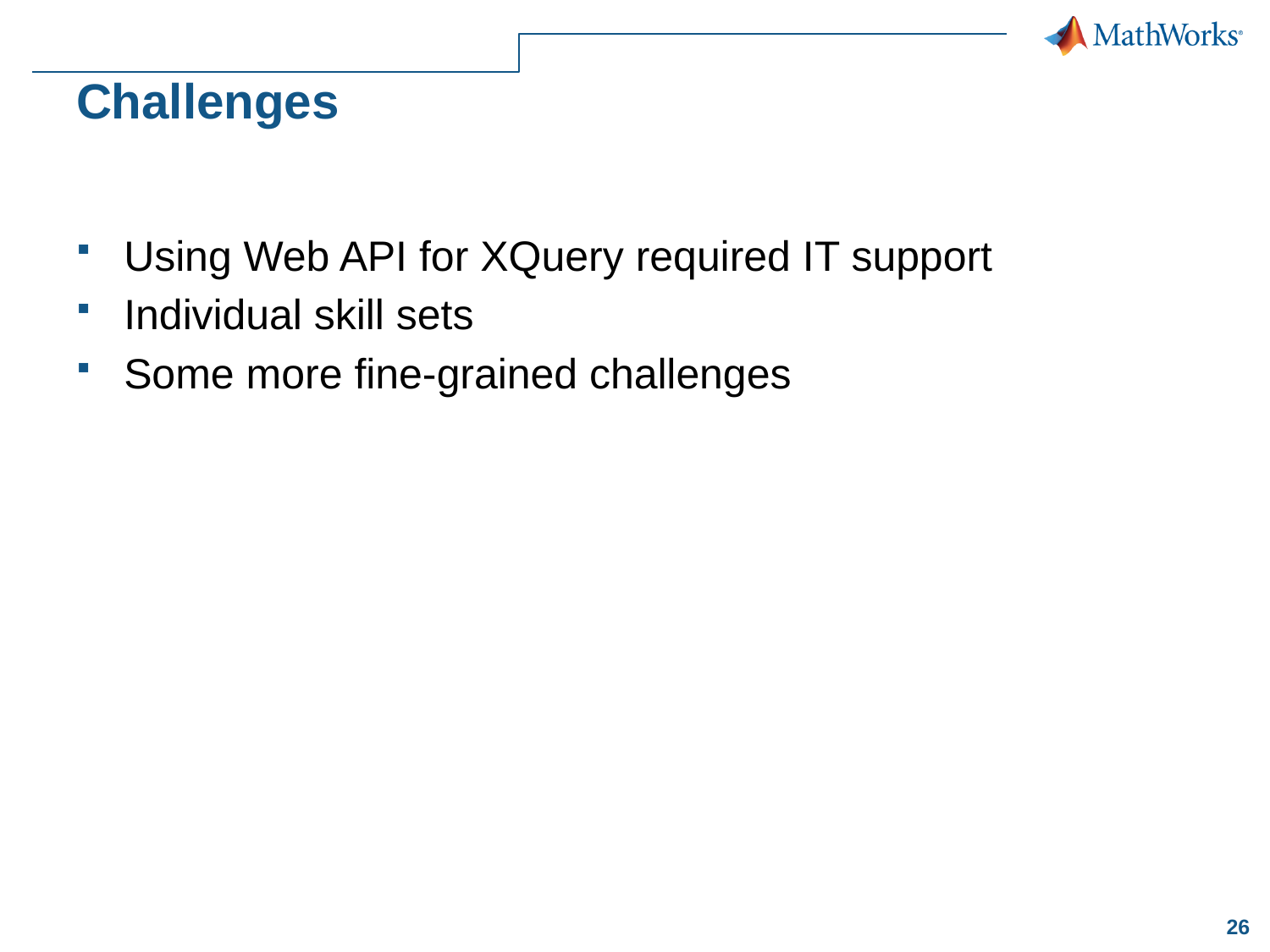

# Challenges
Using Web API for XQuery required IT support
Individual skill sets
Some more fine-grained challenges